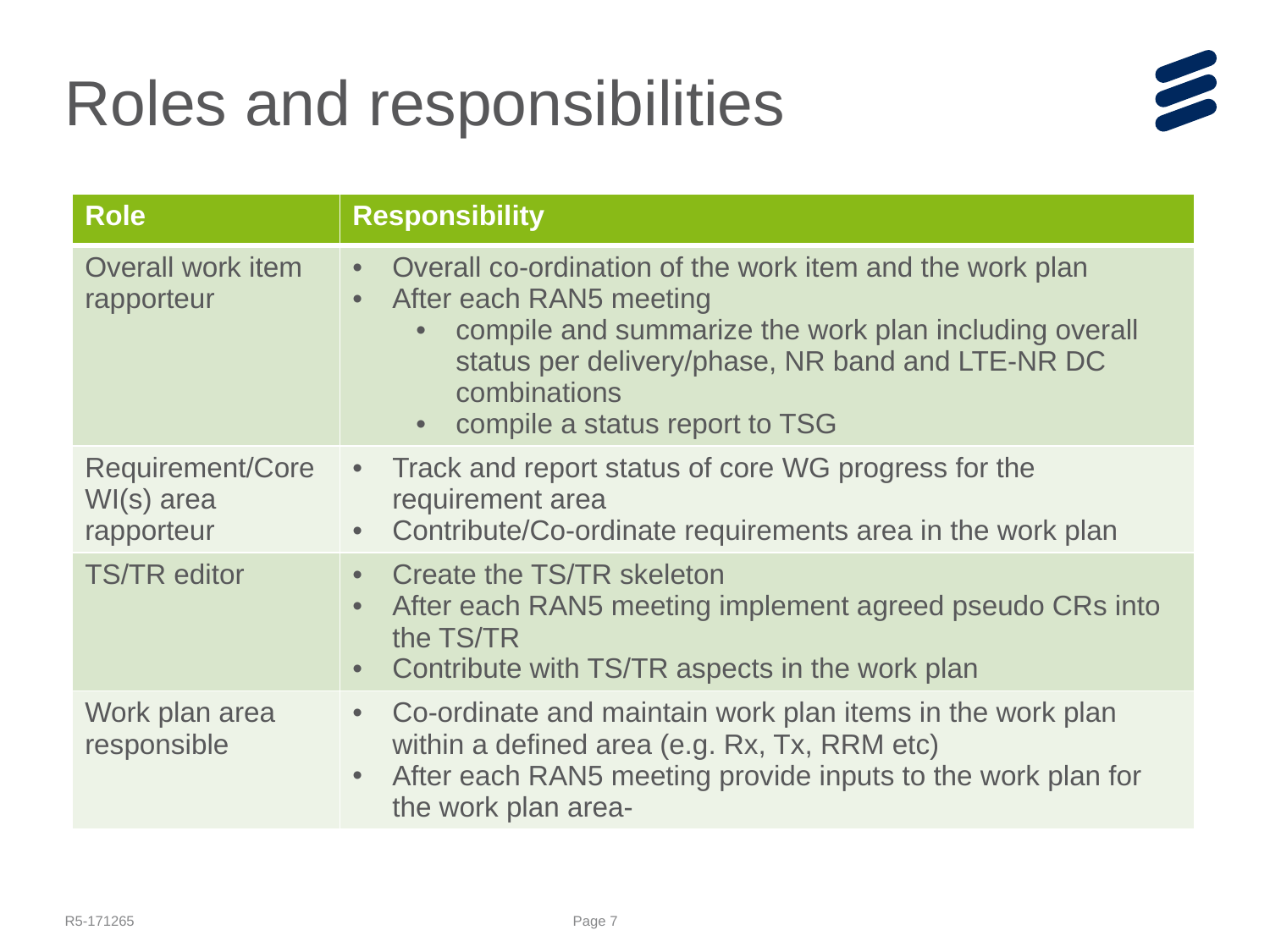

# Roles and responsibilities
| Role | Responsibility |
| --- | --- |
| Overall work item rapporteur | Overall co-ordination of the work item and the work plan After each RAN5 meeting compile and summarize the work plan including overall status per delivery/phase, NR band and LTE-NR DC combinations compile a status report to TSG |
| Requirement/Core WI(s) area rapporteur | Track and report status of core WG progress for the requirement area Contribute/Co-ordinate requirements area in the work plan |
| TS/TR editor | Create the TS/TR skeleton After each RAN5 meeting implement agreed pseudo CRs into the TS/TR Contribute with TS/TR aspects in the work plan |
| Work plan area responsible | Co-ordinate and maintain work plan items in the work plan within a defined area (e.g. Rx, Tx, RRM etc) After each RAN5 meeting provide inputs to the work plan for the work plan area- |